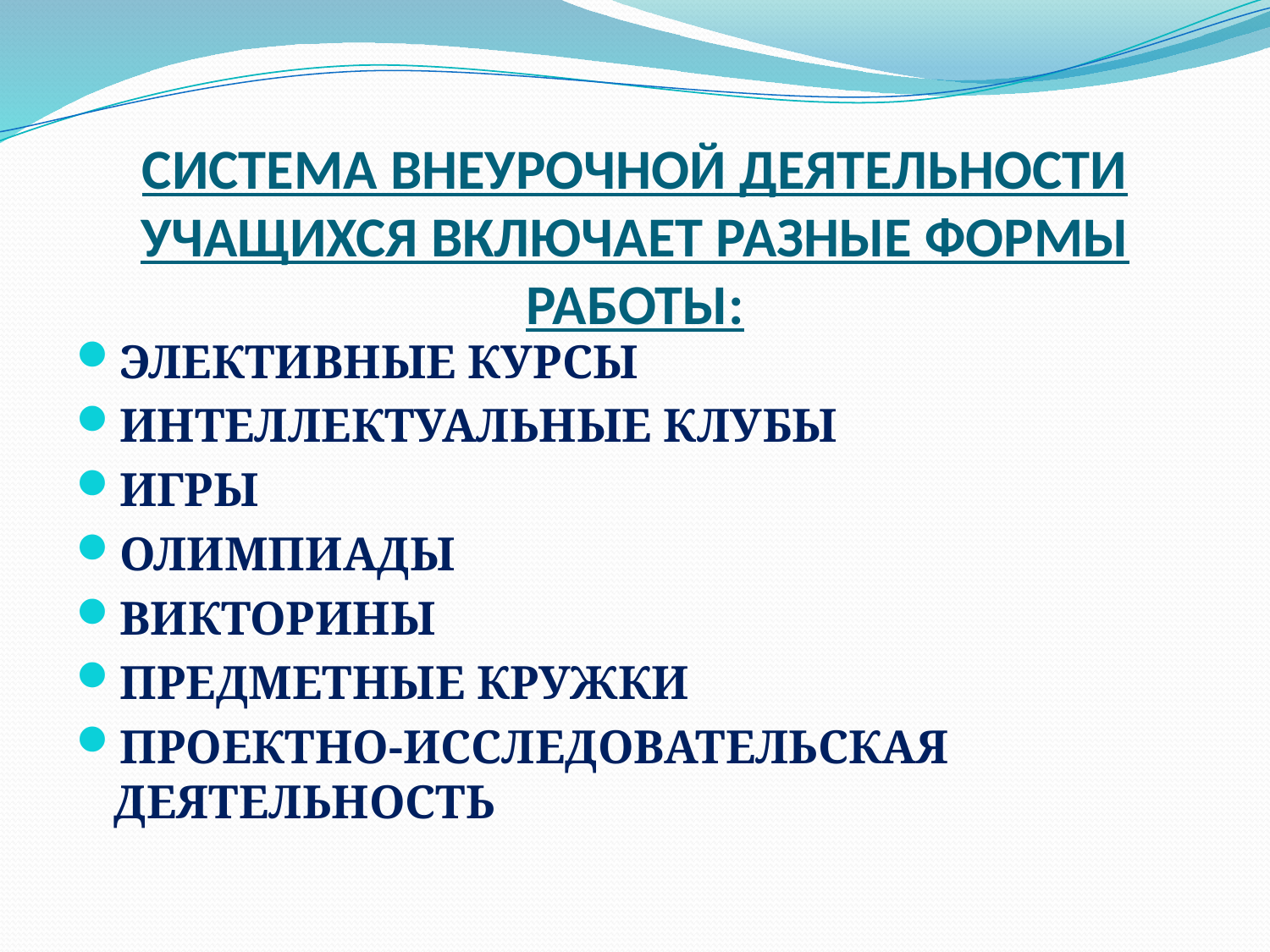

# СИСТЕМА ВНЕУРОЧНОЙ ДЕЯТЕЛЬНОСТИ УЧАЩИХСЯ ВКЛЮЧАЕТ РАЗНЫЕ ФОРМЫ РАБОТЫ:
ЭЛЕКТИВНЫЕ КУРСЫ
ИНТЕЛЛЕКТУАЛЬНЫЕ КЛУБЫ
ИГРЫ
ОЛИМПИАДЫ
ВИКТОРИНЫ
ПРЕДМЕТНЫЕ КРУЖКИ
ПРОЕКТНО-ИССЛЕДОВАТЕЛЬСКАЯ ДЕЯТЕЛЬНОСТЬ